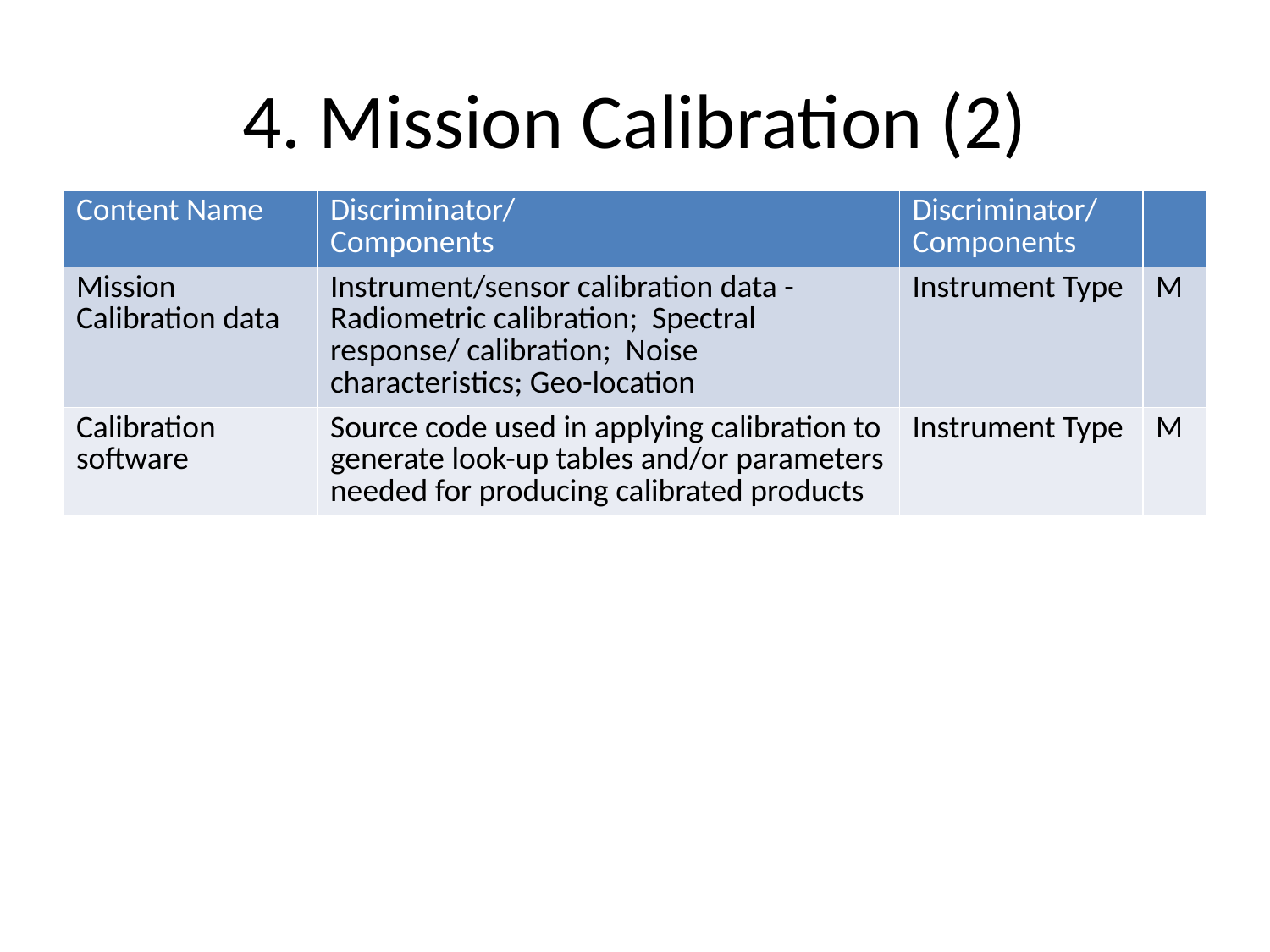

# 4. Mission Calibration (2)
| Content Name | Discriminator/ Components | Discriminator/ Components |  |
| --- | --- | --- | --- |
| Mission Calibration data | Instrument/sensor calibration data - Radiometric calibration; Spectral response/ calibration; Noise characteristics; Geo-location | Instrument Type | M |
| Calibration software | Source code used in applying calibration to generate look-up tables and/or parameters needed for producing calibrated products | Instrument Type | M |